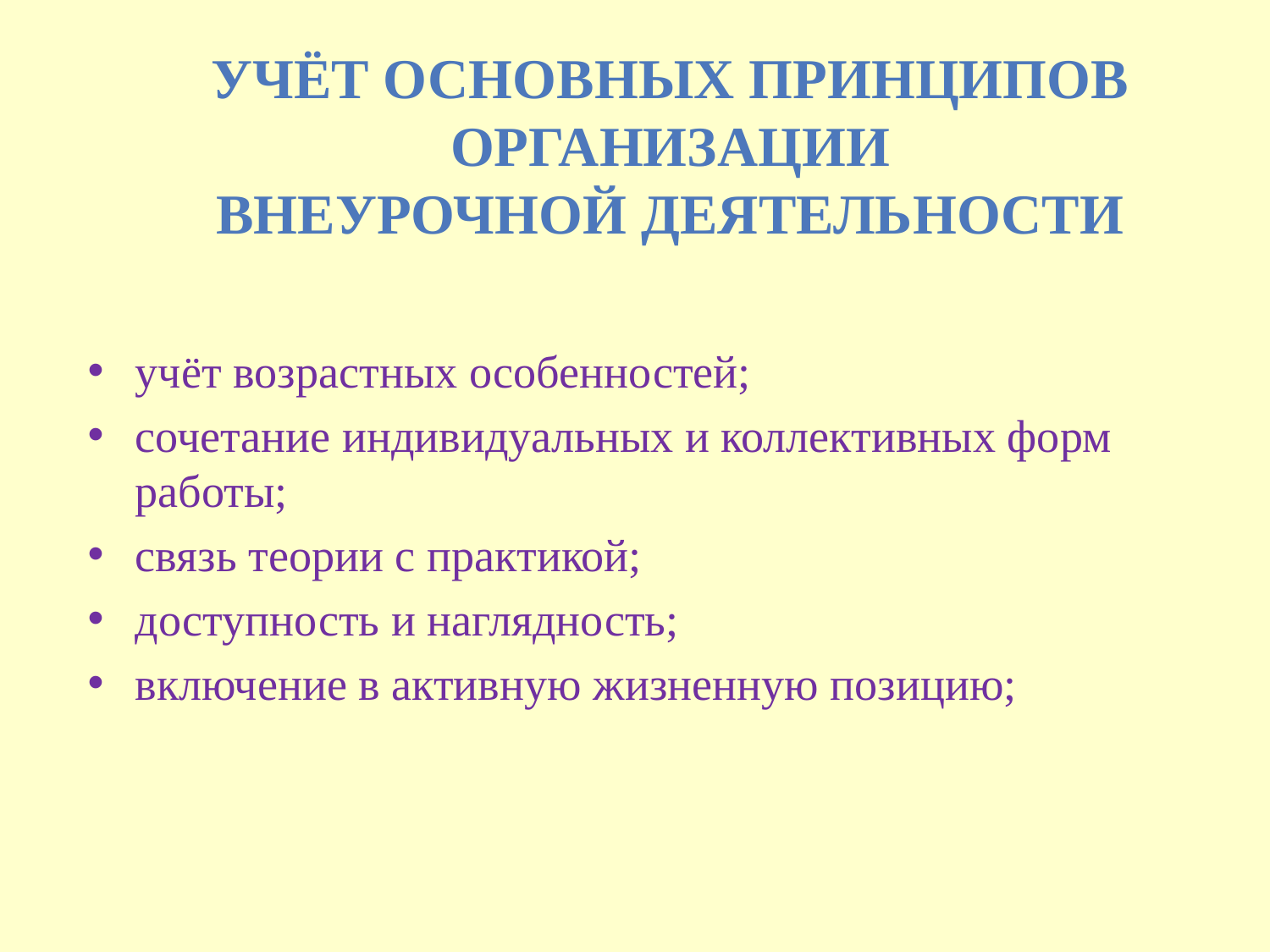

Учёт основных принципов
 организации
внеурочной деятельности
учёт возрастных особенностей;
сочетание индивидуальных и коллективных форм работы;
связь теории с практикой;
доступность и наглядность;
включение в активную жизненную позицию;